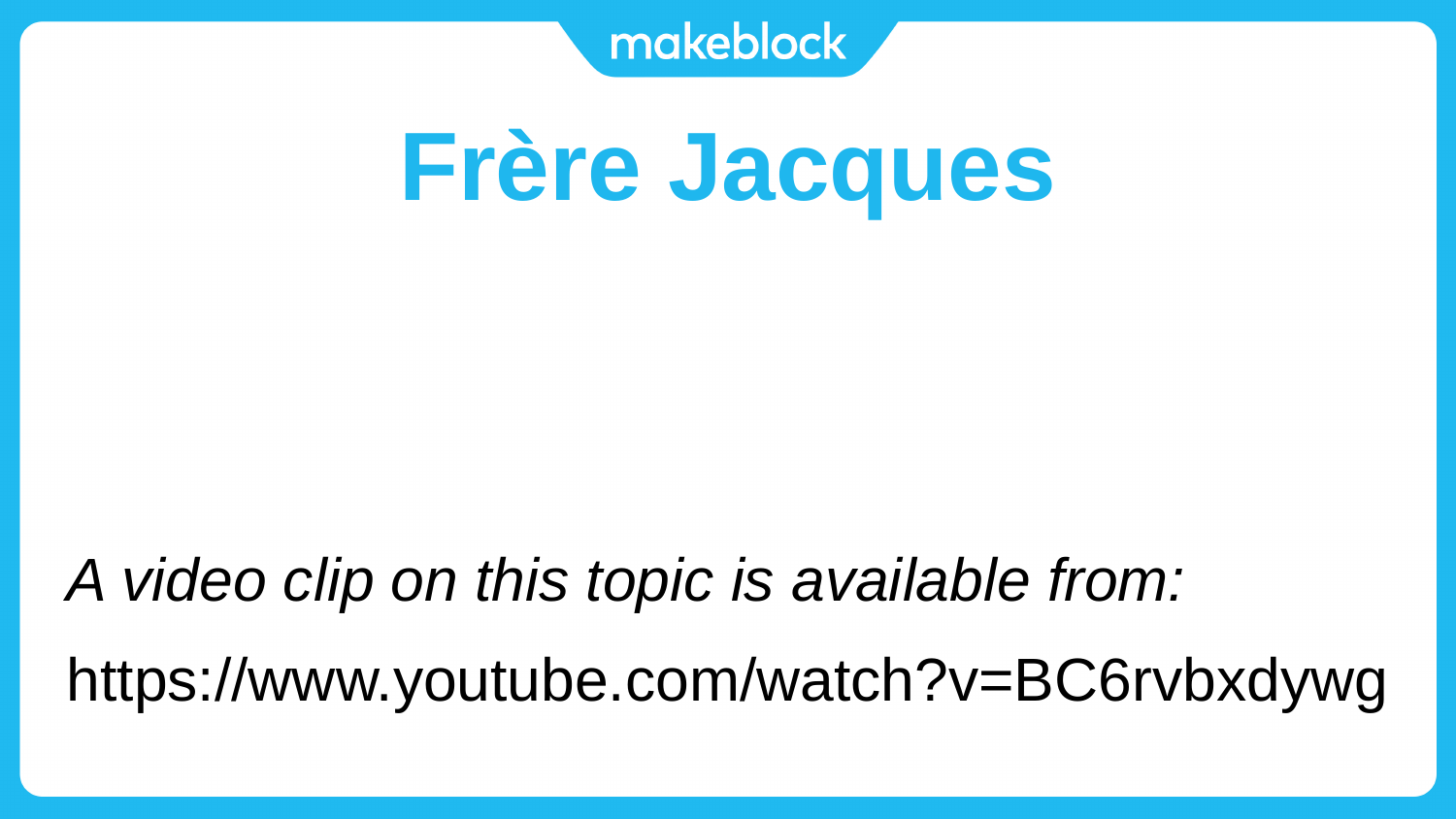

# Frère Jacques
A video clip on this topic is available from:
https://www.youtube.com/watch?v=BC6rvbxdywg